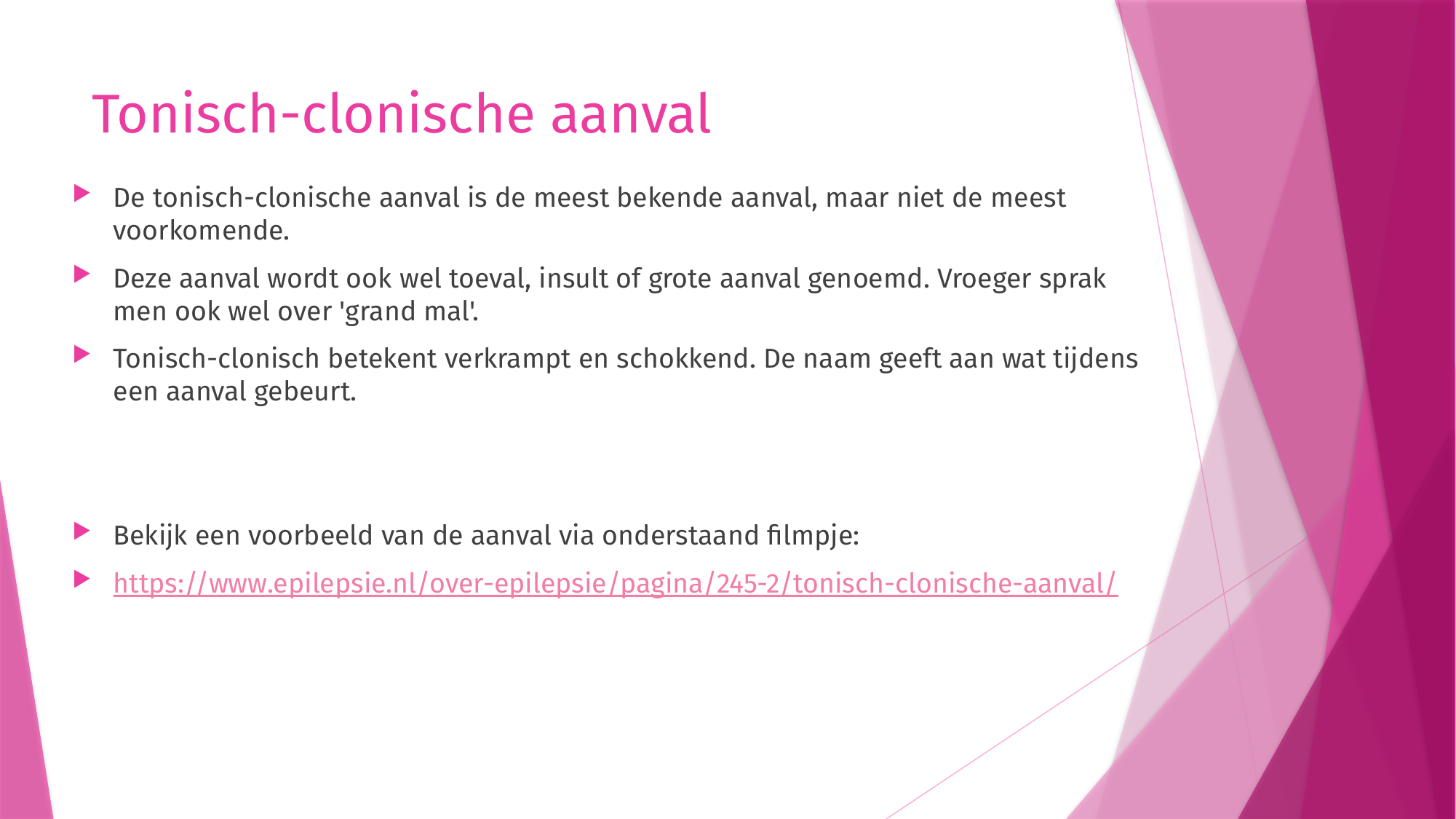

# Tonisch-clonische aanval
De tonisch-clonische aanval is de meest bekende aanval, maar niet de meest voorkomende.
Deze aanval wordt ook wel toeval, insult of grote aanval genoemd. Vroeger sprak men ook wel over 'grand mal'.
Tonisch-clonisch betekent verkrampt en schokkend. De naam geeft aan wat tijdens een aanval gebeurt.

Bekijk een voorbeeld van de aanval via onderstaand filmpje:
https://www.epilepsie.nl/over-epilepsie/pagina/245-2/tonisch-clonische-aanval/